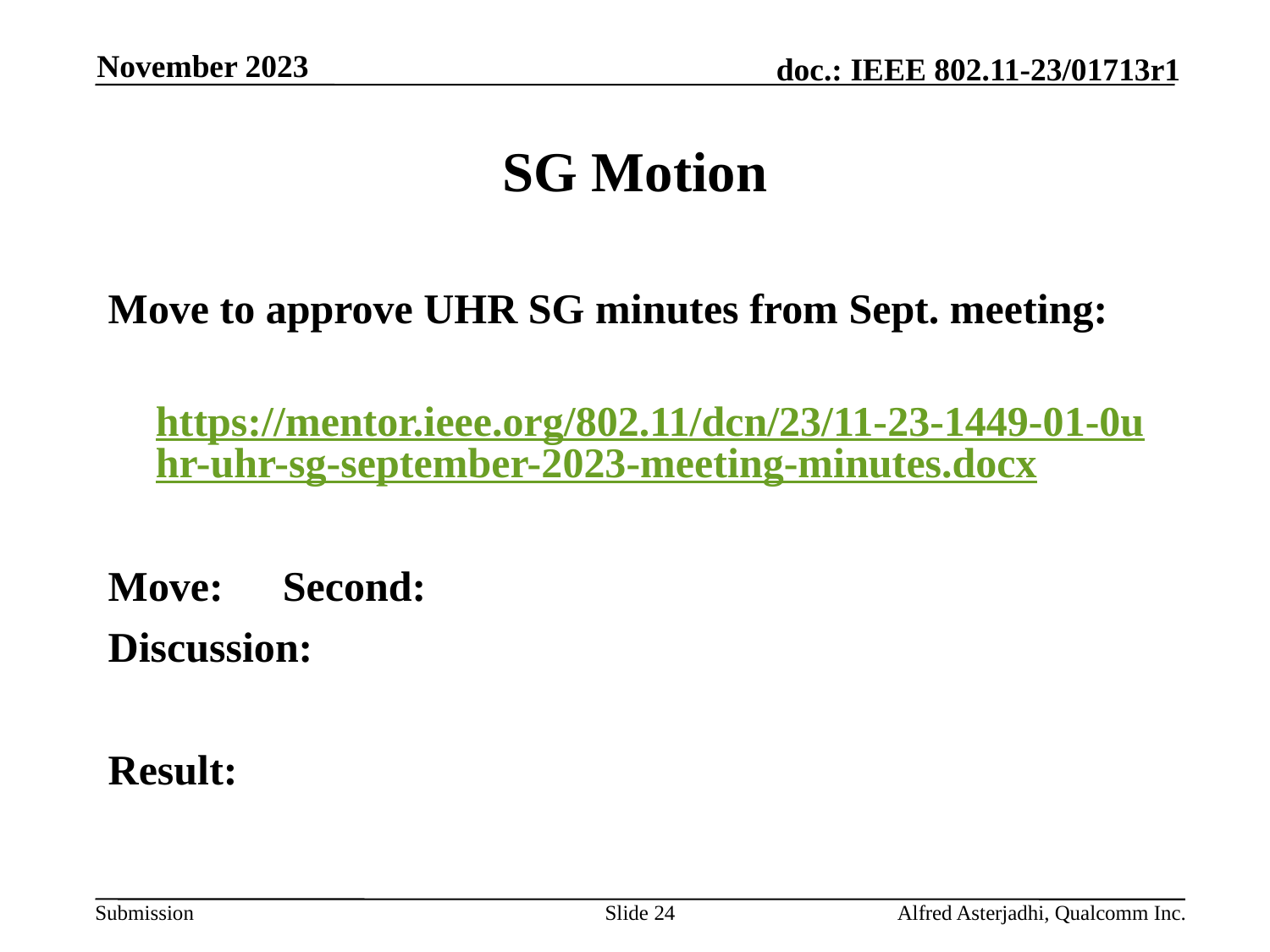

November 2023
# SG Motion
Move to approve UHR SG minutes from Sept. meeting:
	https://mentor.ieee.org/802.11/dcn/23/11-23-1449-01-0uhr-uhr-sg-september-2023-meeting-minutes.docx

Move: 	Second:
Discussion:

Result:
Slide 24
Alfred Asterjadhi, Qualcomm Inc.